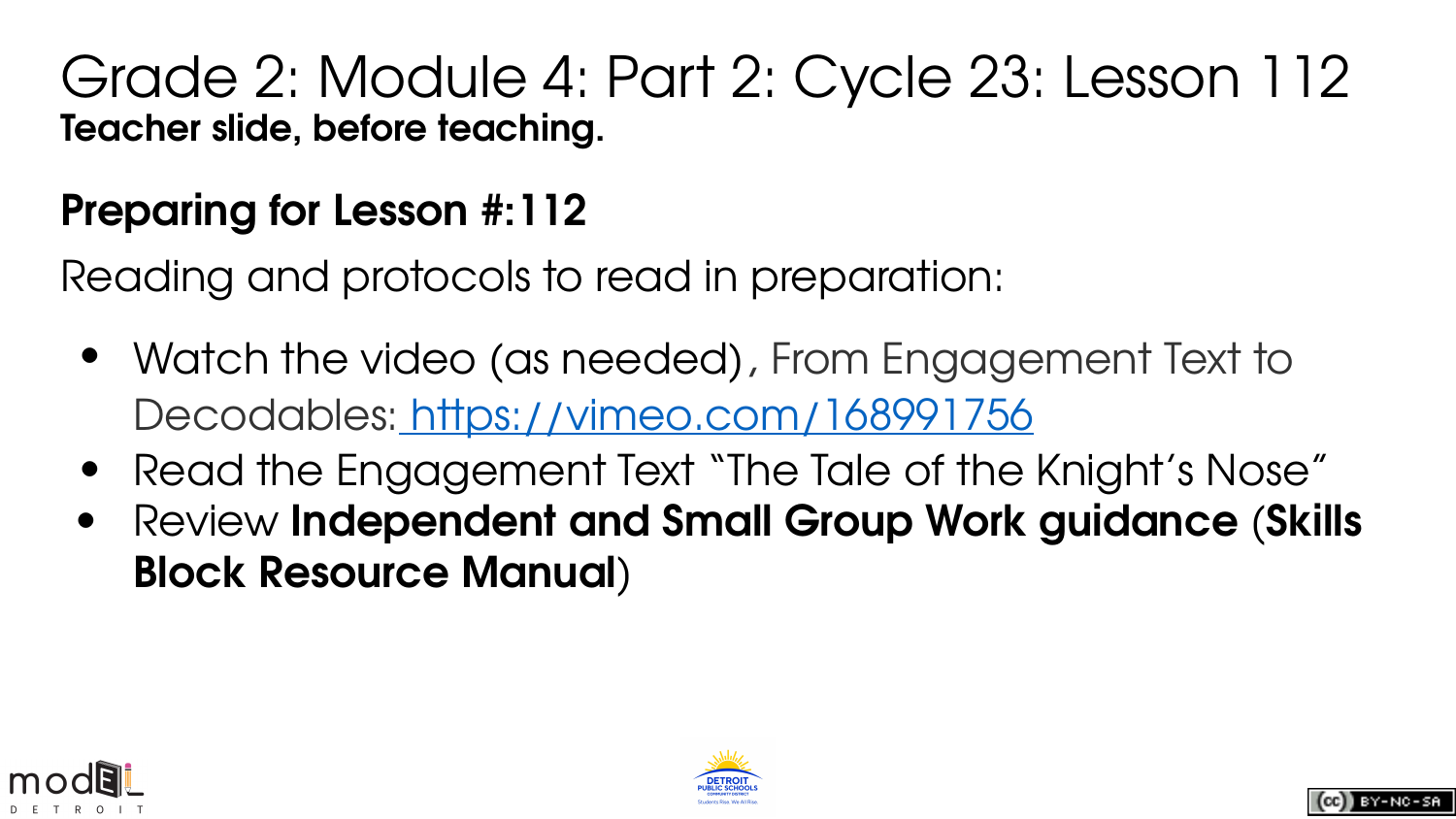

# Grade 2: Module 4: Part 2: Cycle 23: Lesson 112
Teacher slide, before teaching.
Preparing for Lesson #:112
Reading and protocols to read in preparation:
Watch the video (as needed), From Engagement Text to Decodables: https://vimeo.com/168991756
Read the Engagement Text “The Tale of the Knight’s Nose”
Review Independent and Small Group Work guidance (Skills Block Resource Manual)